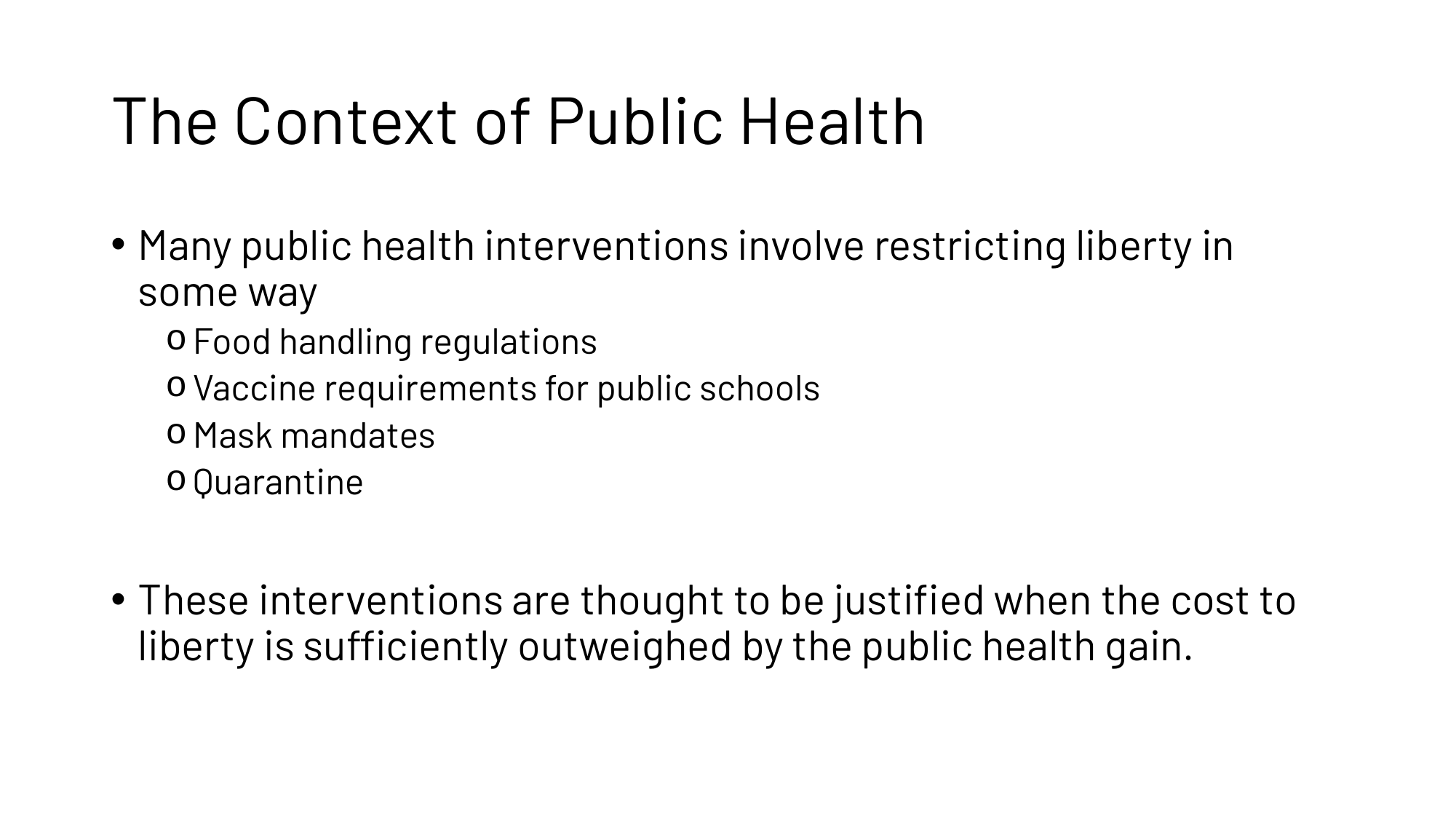

# The Context of Public Health
Many public health interventions involve restricting liberty in some way
Food handling regulations
Vaccine requirements for public schools
Mask mandates
Quarantine

These interventions are thought to be justified when the cost to liberty is sufficiently outweighed by the public health gain.